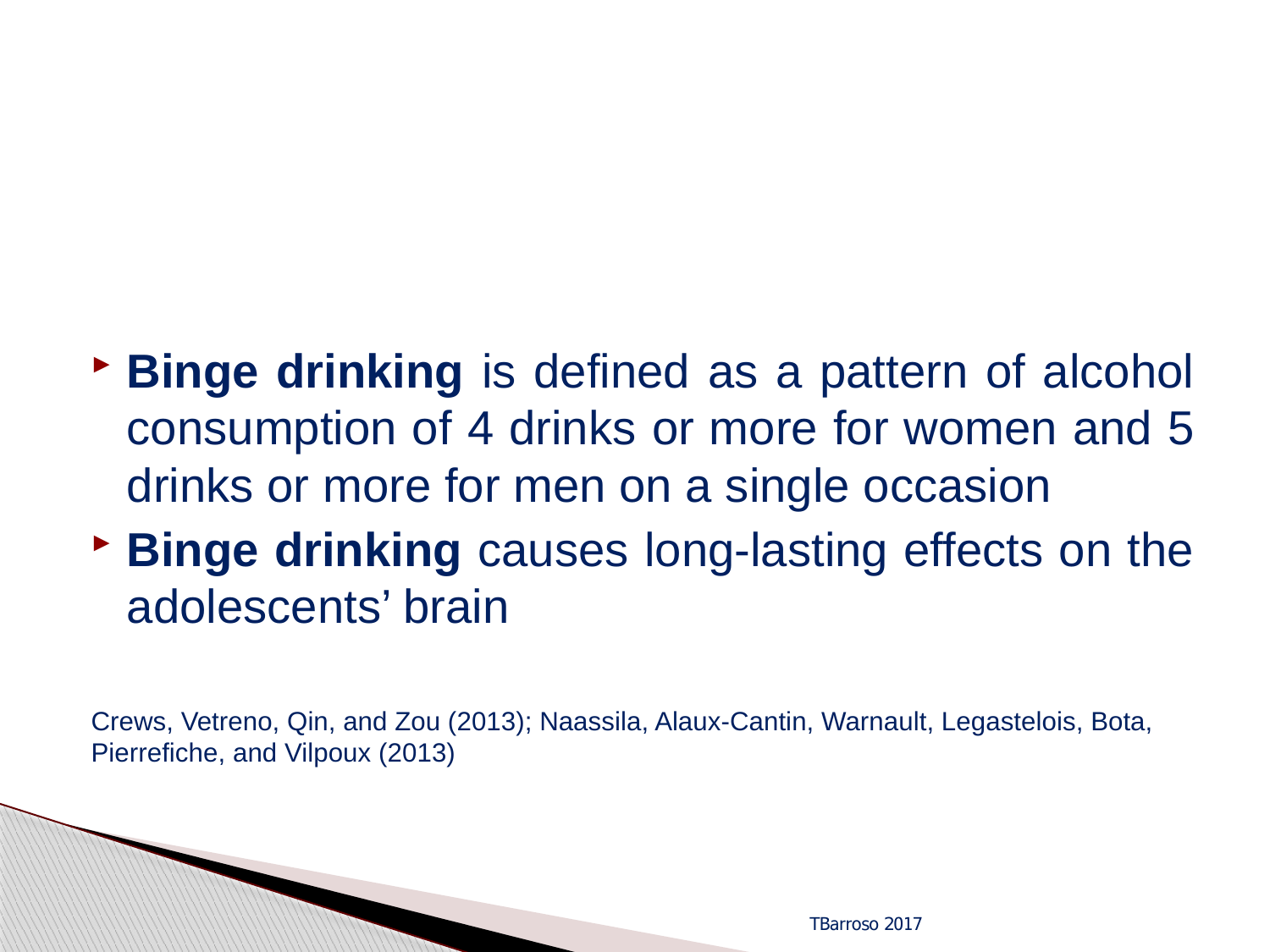

#

Binge drinking is defined as a pattern of alcohol consumption of 4 drinks or more for women and 5 drinks or more for men on a single occasion
Binge drinking causes long-lasting effects on the adolescents’ brain

Crews, Vetreno, Qin, and Zou (2013); Naassila, Alaux-Cantin, Warnault, Legastelois, Bota, Pierrefiche, and Vilpoux (2013)

TBarroso 2017